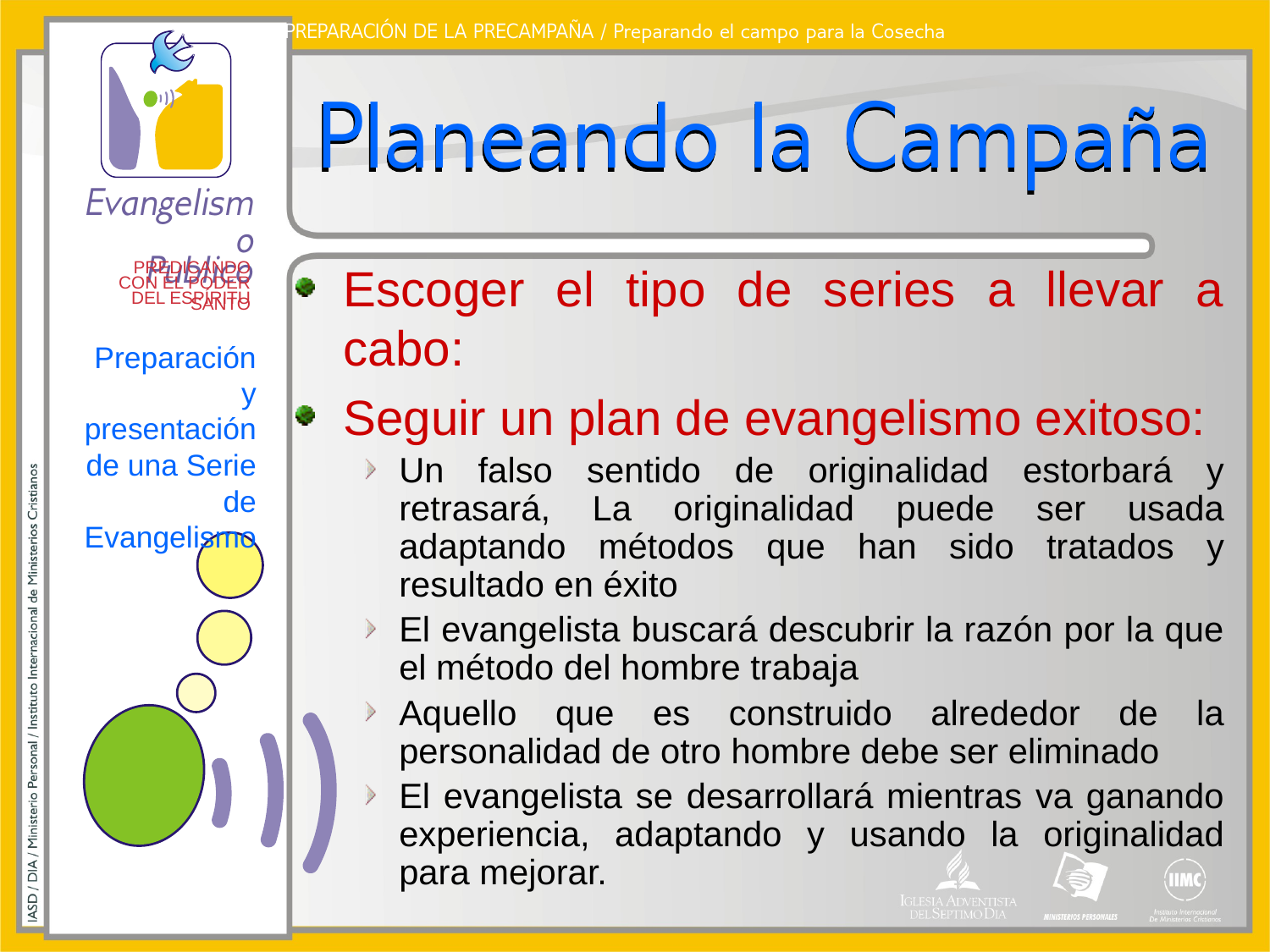

PREPARACIÓN DE LA PRECAMPAÑA / Preparando el campo para la Cosecha
# Planeando la Campaña
Escoger el tipo de series a llevar a cabo:
Seguir un plan de evangelismo exitoso:
Un falso sentido de originalidad estorbará y retrasará, La originalidad puede ser usada adaptando métodos que han sido tratados y resultado en éxito
El evangelista buscará descubrir la razón por la que el método del hombre trabaja
Aquello que es construido alrededor de la personalidad de otro hombre debe ser eliminado
El evangelista se desarrollará mientras va ganando experiencia, adaptando y usando la originalidad para mejorar.